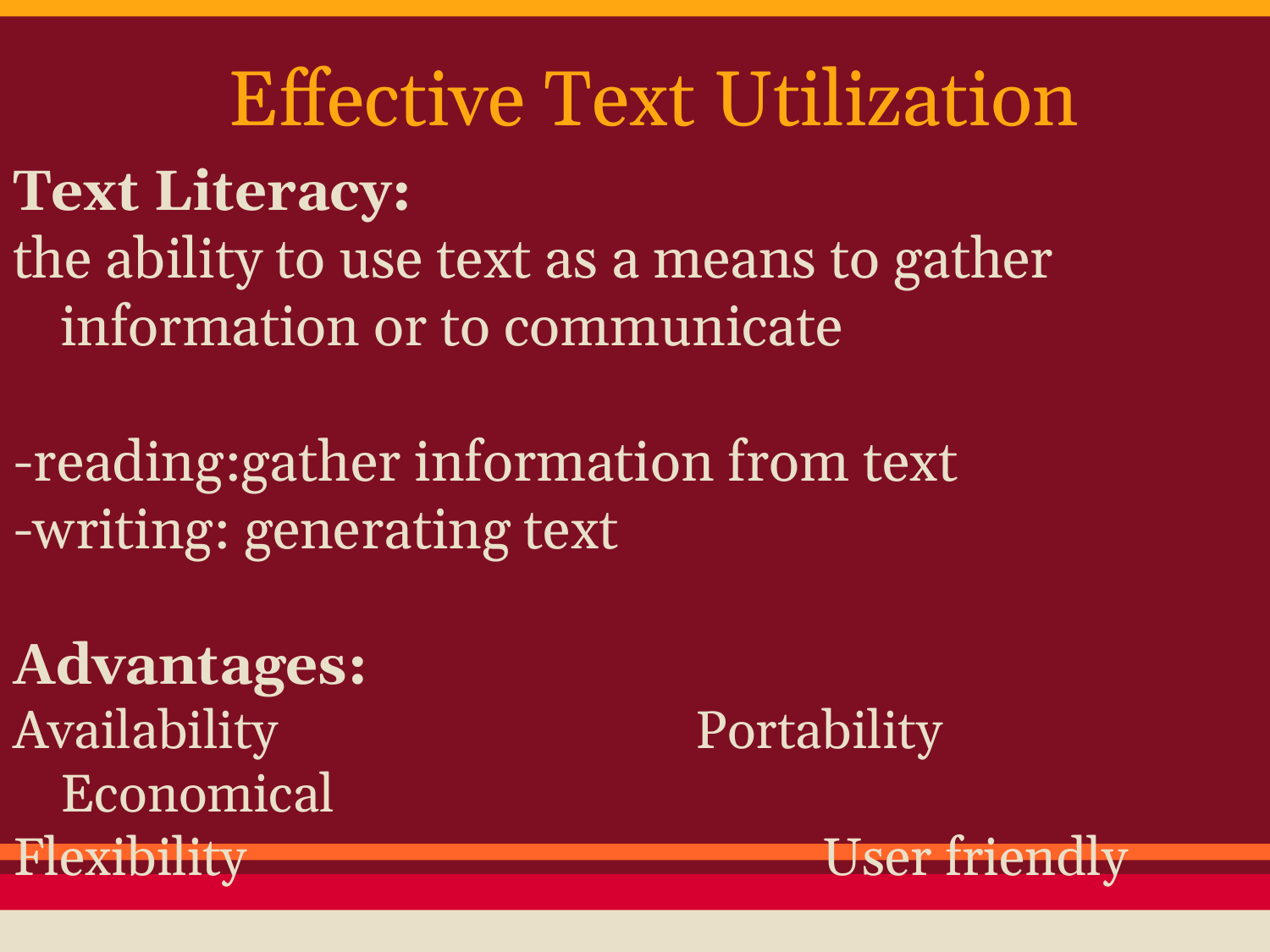

# Effective Text Utilization
Text Literacy:
the ability to use text as a means to gather information or to communicate

-reading:gather information from text
-writing: generating text

Advantages:
Availability				Portability			Economical
Flexibility 					User friendly